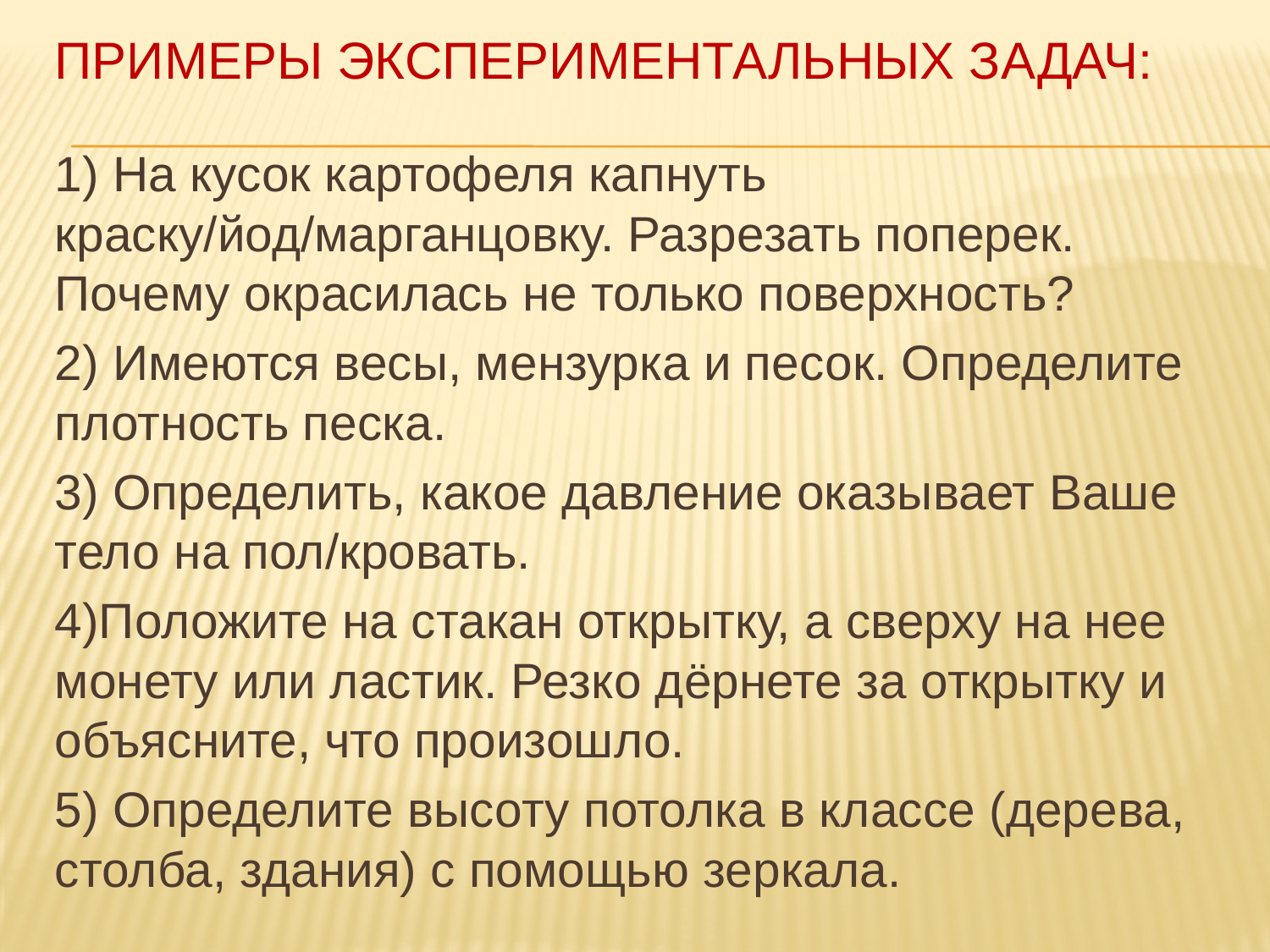

# Примеры экспериментальных задач:
1) На кусок картофеля капнуть краску/йод/марганцовку. Разрезать поперек. Почему окрасилась не только поверхность?
2) Имеются весы, мензурка и песок. Определите плотность песка.
3) Определить, какое давление оказывает Ваше тело на пол/кровать.
4)Положите на стакан открытку, а сверху на нее монету или ластик. Резко дёрнете за открытку и объясните, что произошло.
5) Определите высоту потолка в классе (дерева, столба, здания) с помощью зеркала.